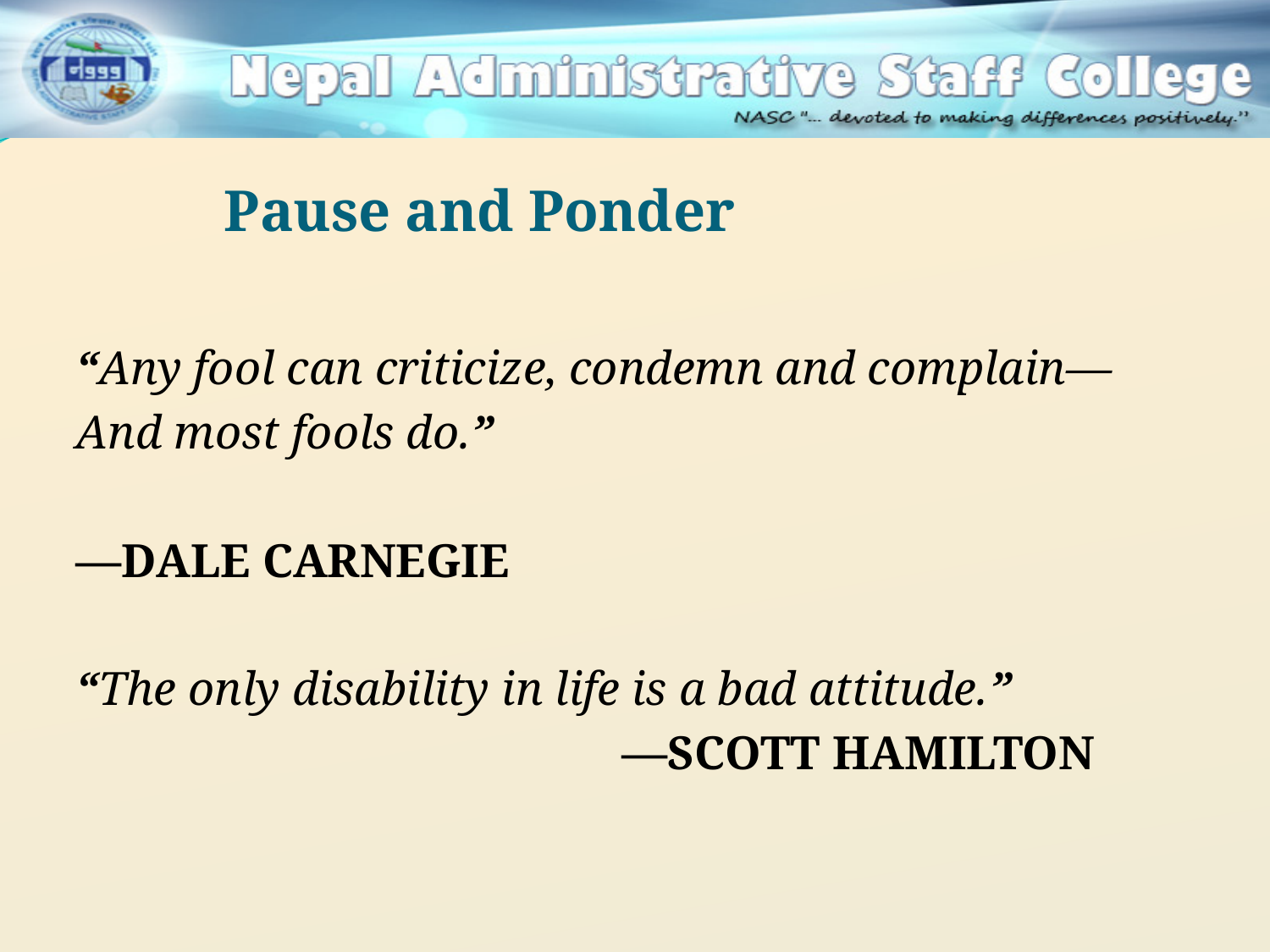

Pause and Ponder

“Any fool can criticize, condemn and complain—
And most fools do.”

—DALE CARNEGIE

“The only disability in life is a bad attitude.”
					—SCOTT HAMILTON